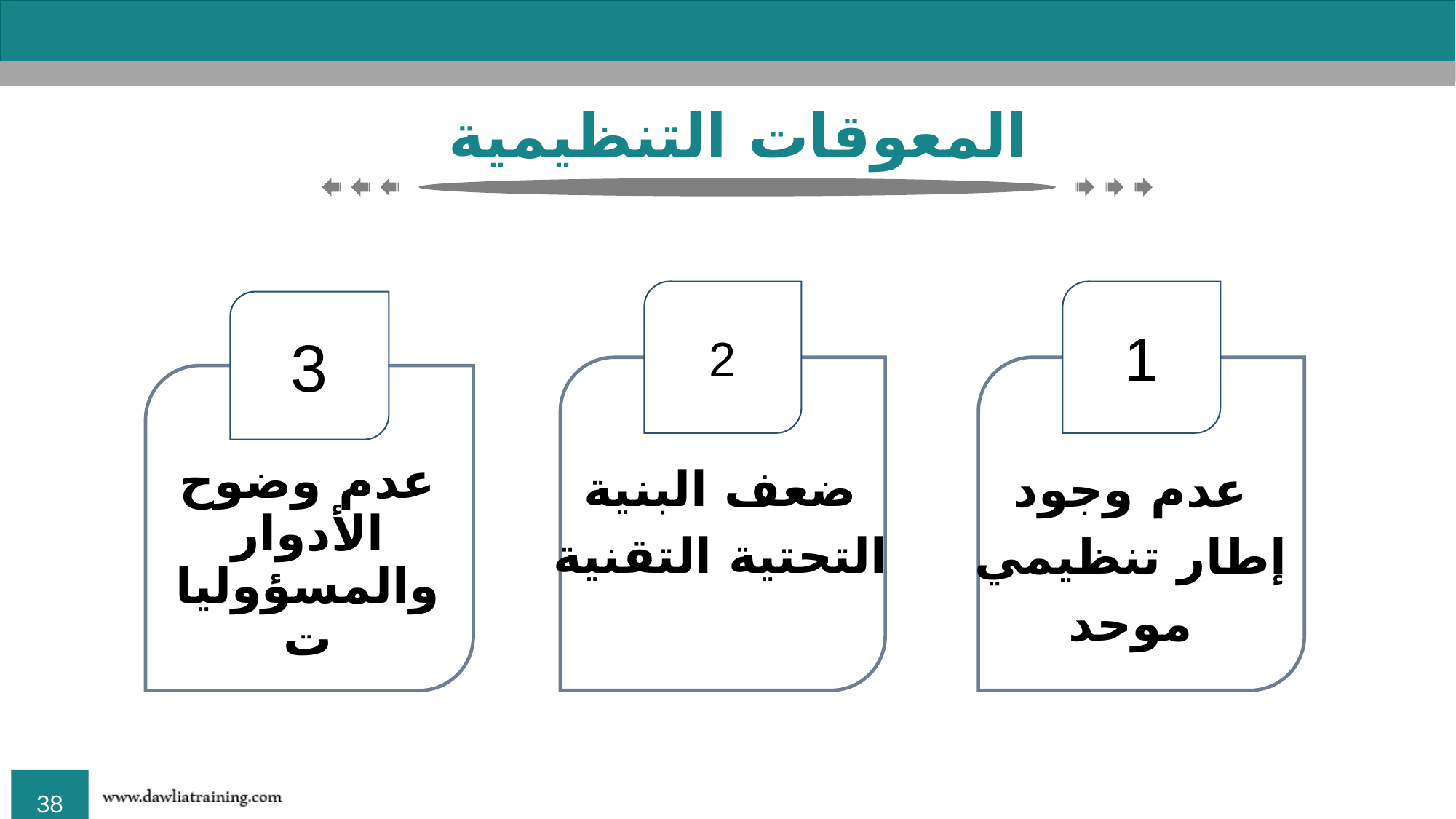

المعوقات التنظيمية

2

ضعف البنية التحتية التقنية
1

عدم وجود إطار تنظيمي موحد
3

عدم وضوح الأدوار والمسؤوليات